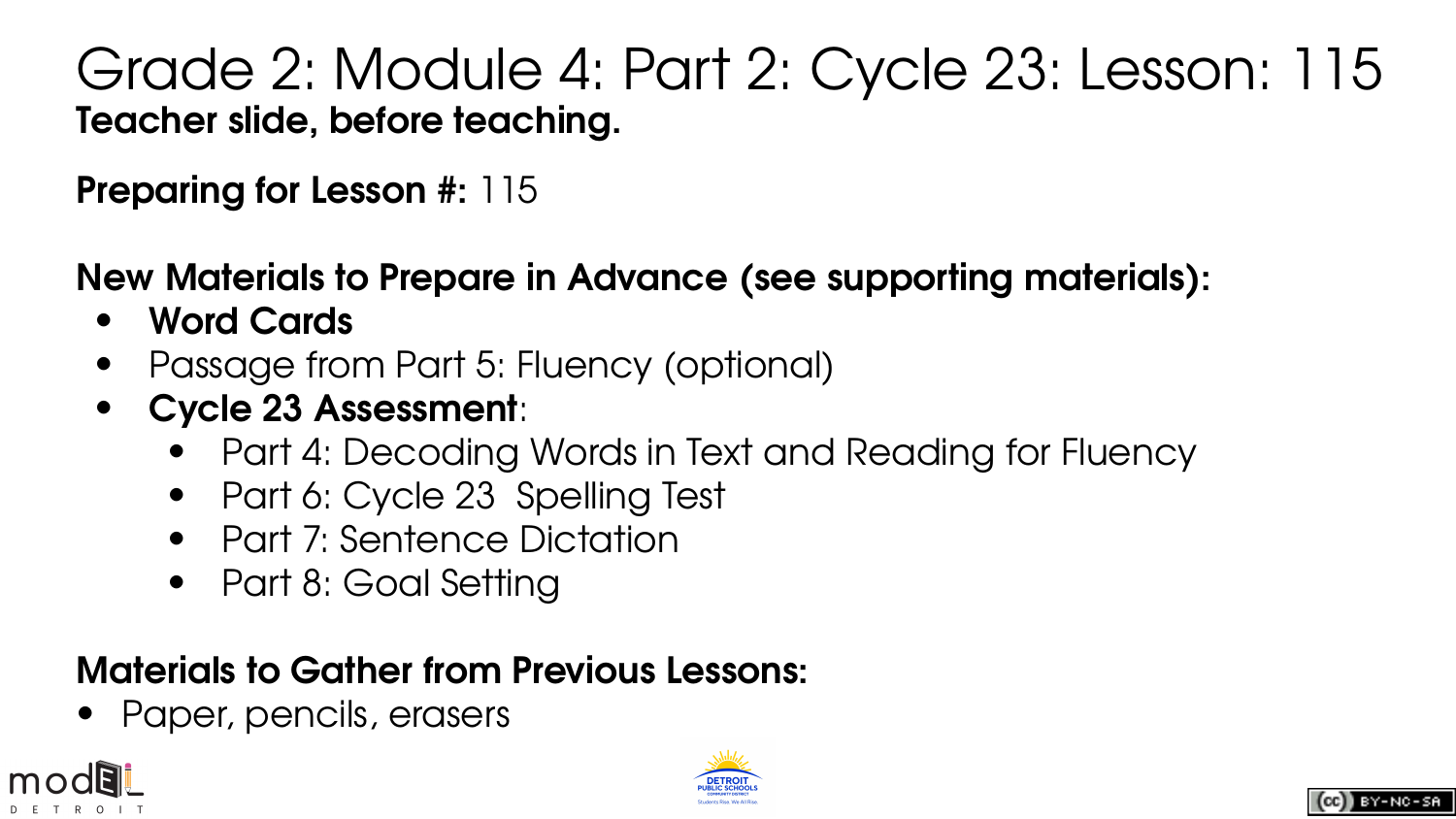

# Grade 2: Module 4: Part 2: Cycle 23: Lesson: 115
Teacher slide, before teaching.
Preparing for Lesson #: 115

New Materials to Prepare in Advance (see supporting materials):
Word Cards
Passage from Part 5: Fluency (optional)
Cycle 23 Assessment:
Part 4: Decoding Words in Text and Reading for Fluency
Part 6: Cycle 23  Spelling Test
Part 7: Sentence Dictation
Part 8: Goal Setting
Materials to Gather from Previous Lessons:
Paper, pencils, erasers